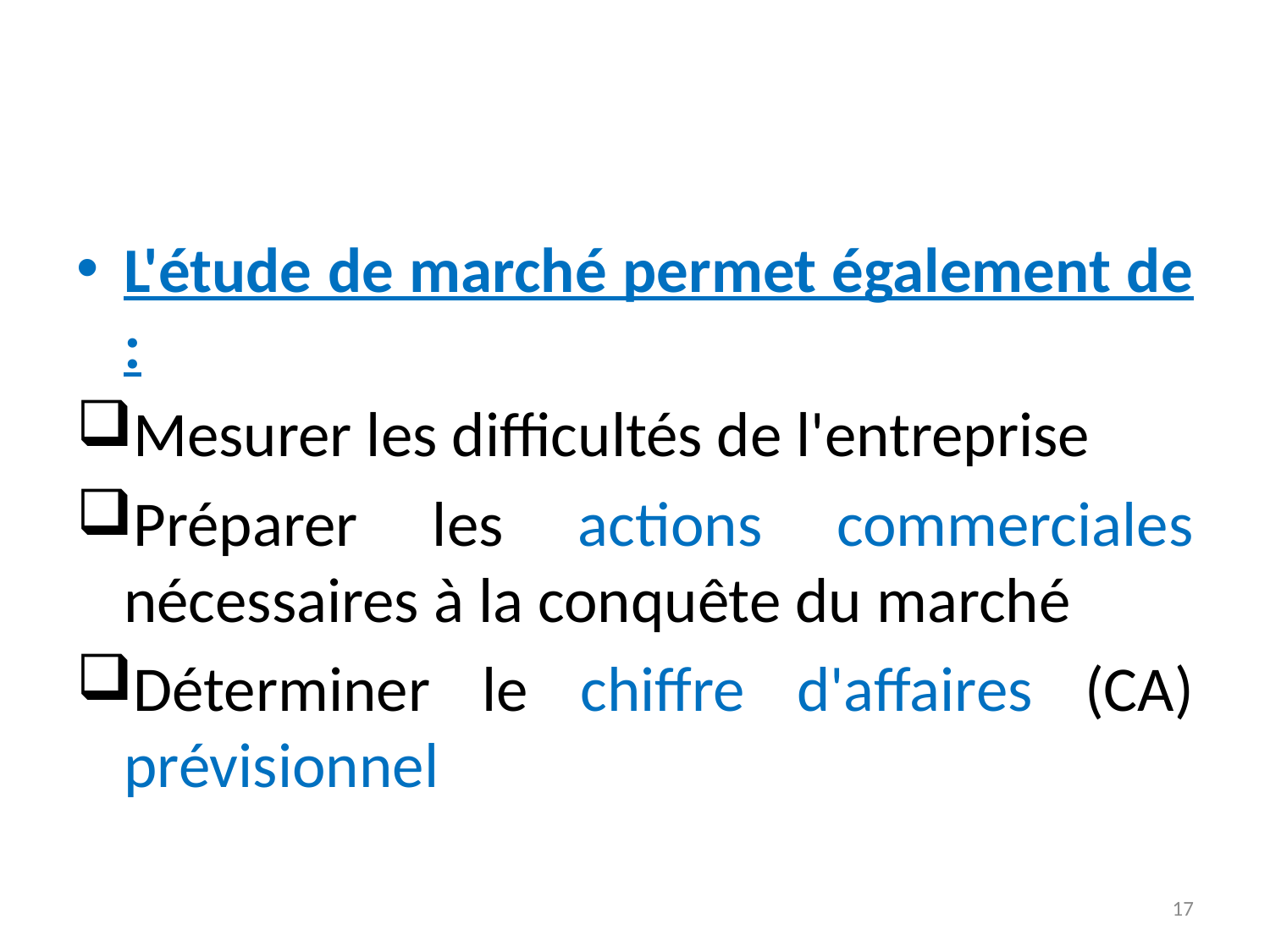

L'étude de marché permet également de :
Mesurer les difficultés de l'entreprise
Préparer les actions commerciales nécessaires à la conquête du marché
Déterminer le chiffre d'affaires (CA) prévisionnel

17